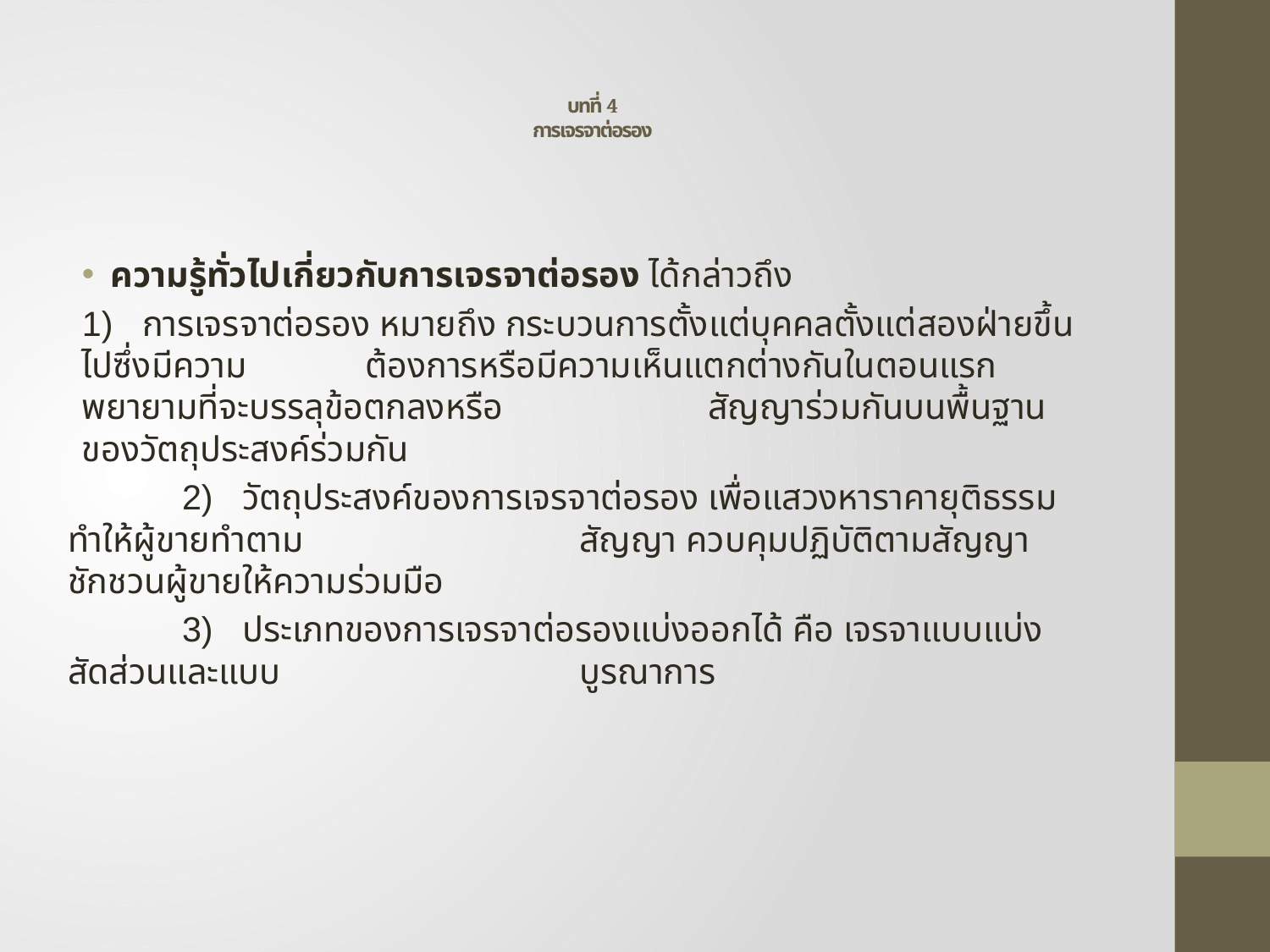

# บทที่ 4 การเจรจาต่อรอง
ความรู้ทั่วไปเกี่ยวกับการเจรจาต่อรอง ได้กล่าวถึง
	1)   การเจรจาต่อรอง หมายถึง กระบวนการตั้งแต่บุคคลตั้งแต่สองฝ่ายขึ้นไปซึ่งมีความ      	      ต้องการหรือมีความเห็นแตกต่างกันในตอนแรก พยายามที่จะบรรลุข้อตกลงหรือ	   	      สัญญาร่วมกันบนพื้นฐานของวัตถุประสงค์ร่วมกัน
	2)   วัตถุประสงค์ของการเจรจาต่อรอง เพื่อแสวงหาราคายุติธรรม ทำให้ผู้ขายทำตาม	   	      สัญญา ควบคุมปฏิบัติตามสัญญา ชักชวนผู้ขายให้ความร่วมมือ
	3)   ประเภทของการเจรจาต่อรองแบ่งออกได้ คือ เจรจาแบบแบ่งสัดส่วนและแบบ                         	      บูรณาการ